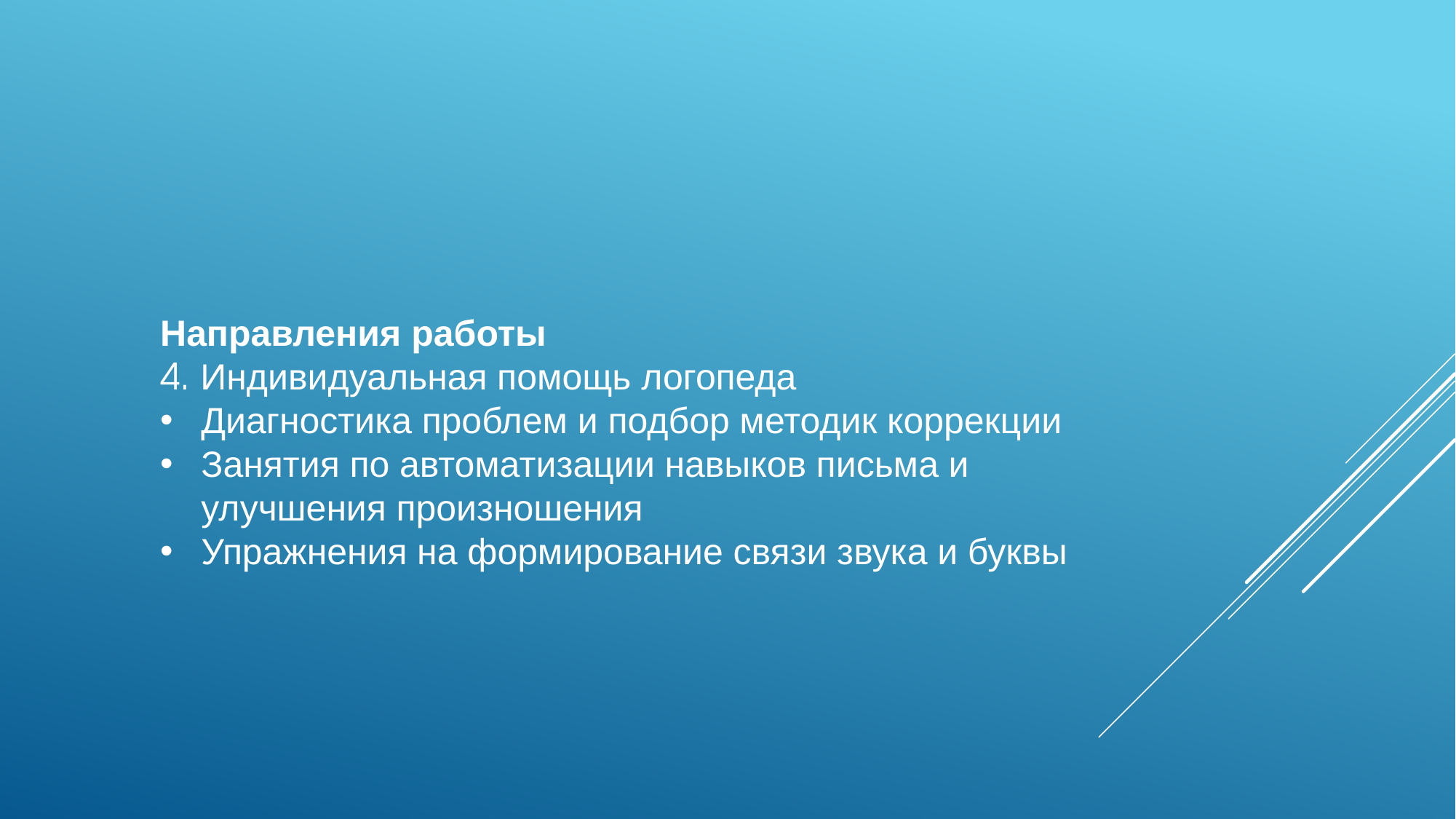

Направления работы
4. Индивидуальная помощь логопеда
Диагностика проблем и подбор методик коррекции
Занятия по автоматизации навыков письма и улучшения произношения
Упражнения на формирование связи звука и буквы